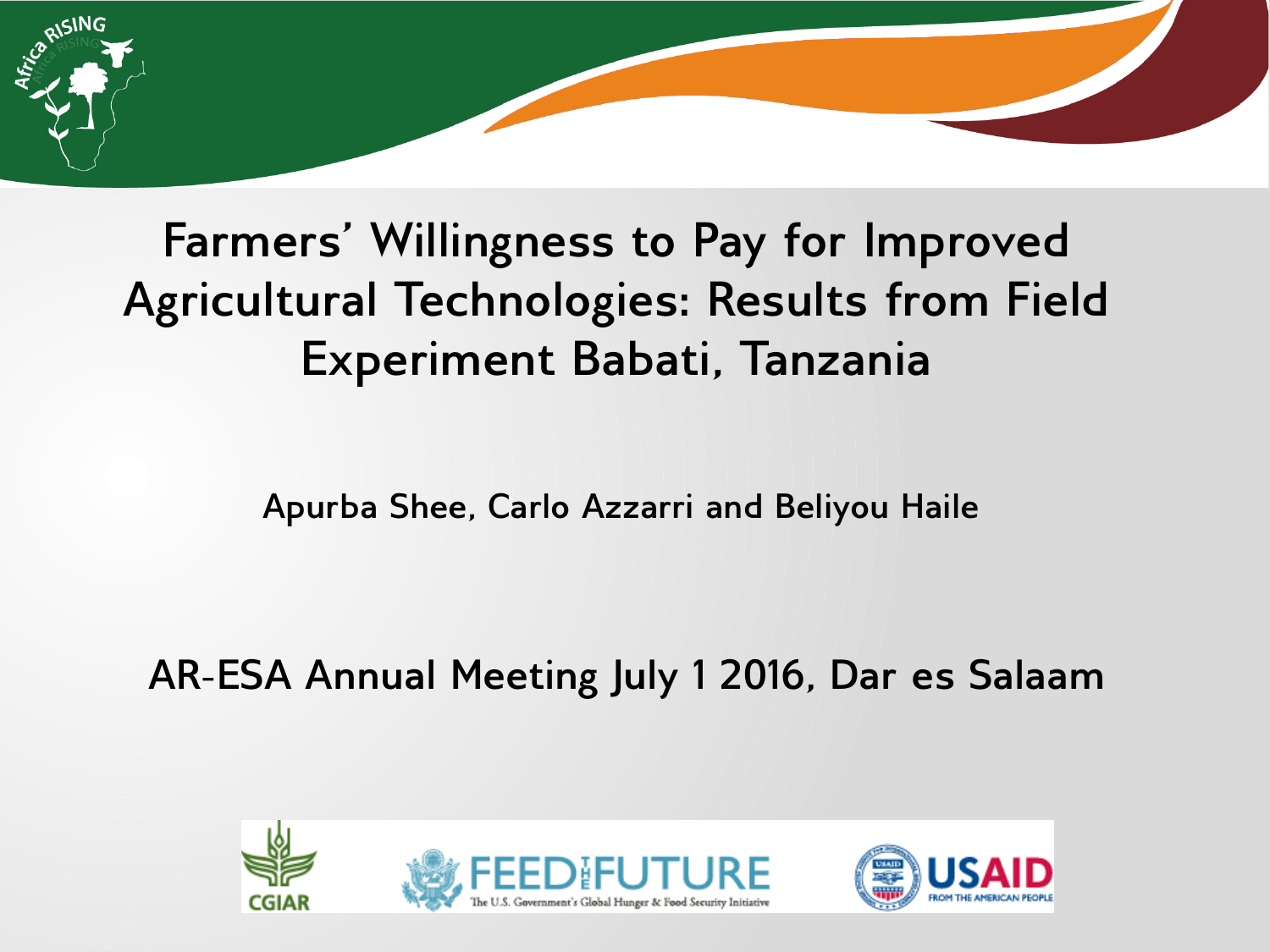

Farmers’ Willingness to Pay for Improved Agricultural Technologies: Results from Field Experiment Babati, Tanzania

Apurba Shee, Carlo Azzarri and Beliyou Haile

AR-ESA Annual Meeting July 1 2016, Dar es Salaam